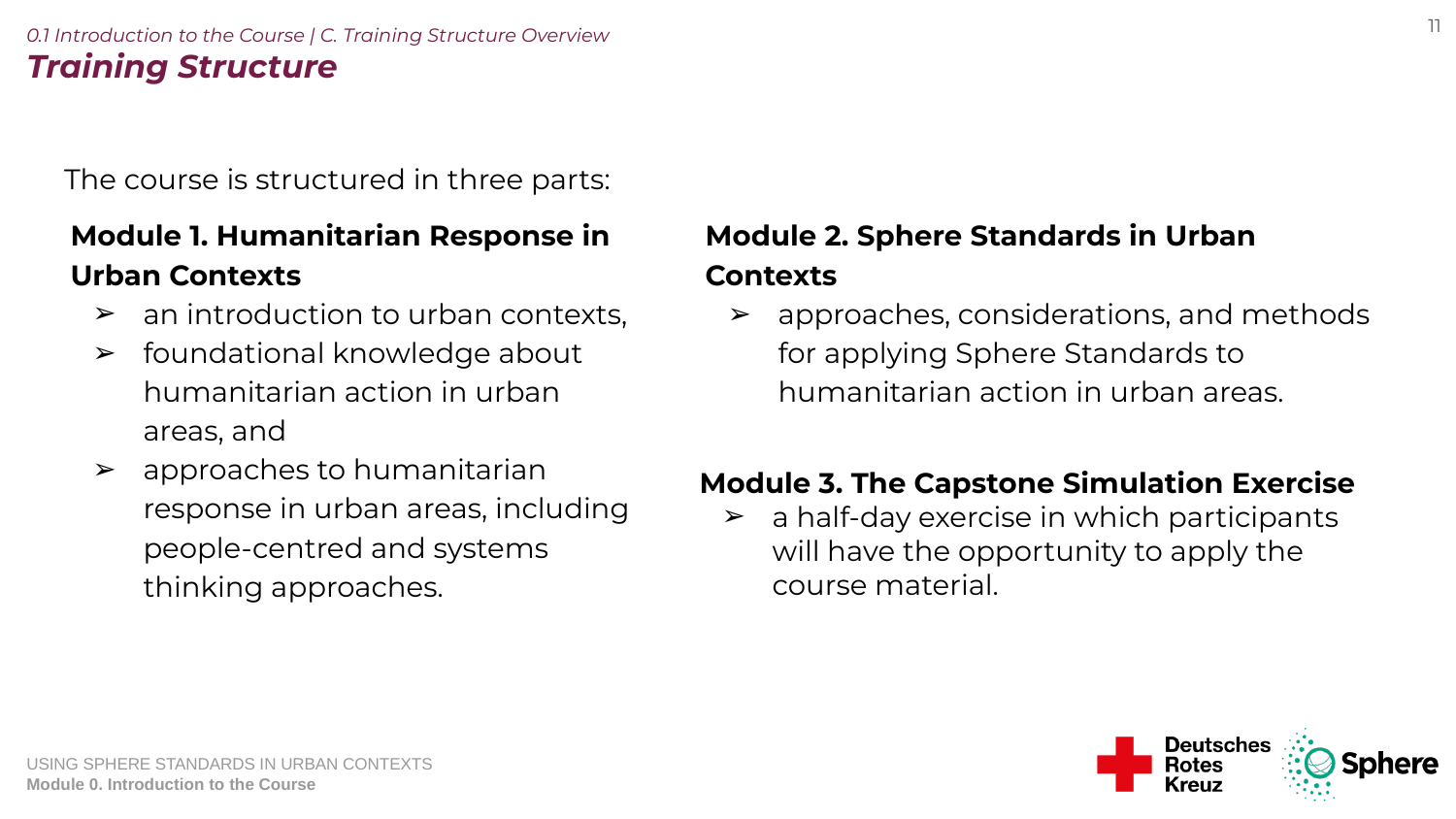

11
# 0.1 Introduction to the Course | C. Training Structure Overview Training Structure
The course is structured in three parts:

Module 1. Humanitarian Response in Urban Contexts
an introduction to urban contexts,
foundational knowledge about humanitarian action in urban areas, and
approaches to humanitarian response in urban areas, including people-centred and systems thinking approaches.

Module 2. Sphere Standards in Urban Contexts
approaches, considerations, and methods for applying Sphere Standards to humanitarian action in urban areas.
Module 3. The Capstone Simulation Exercise
a half-day exercise in which participants will have the opportunity to apply the course material.
USING SPHERE STANDARDS IN URBAN CONTEXTS
Module 0. Introduction to the Course